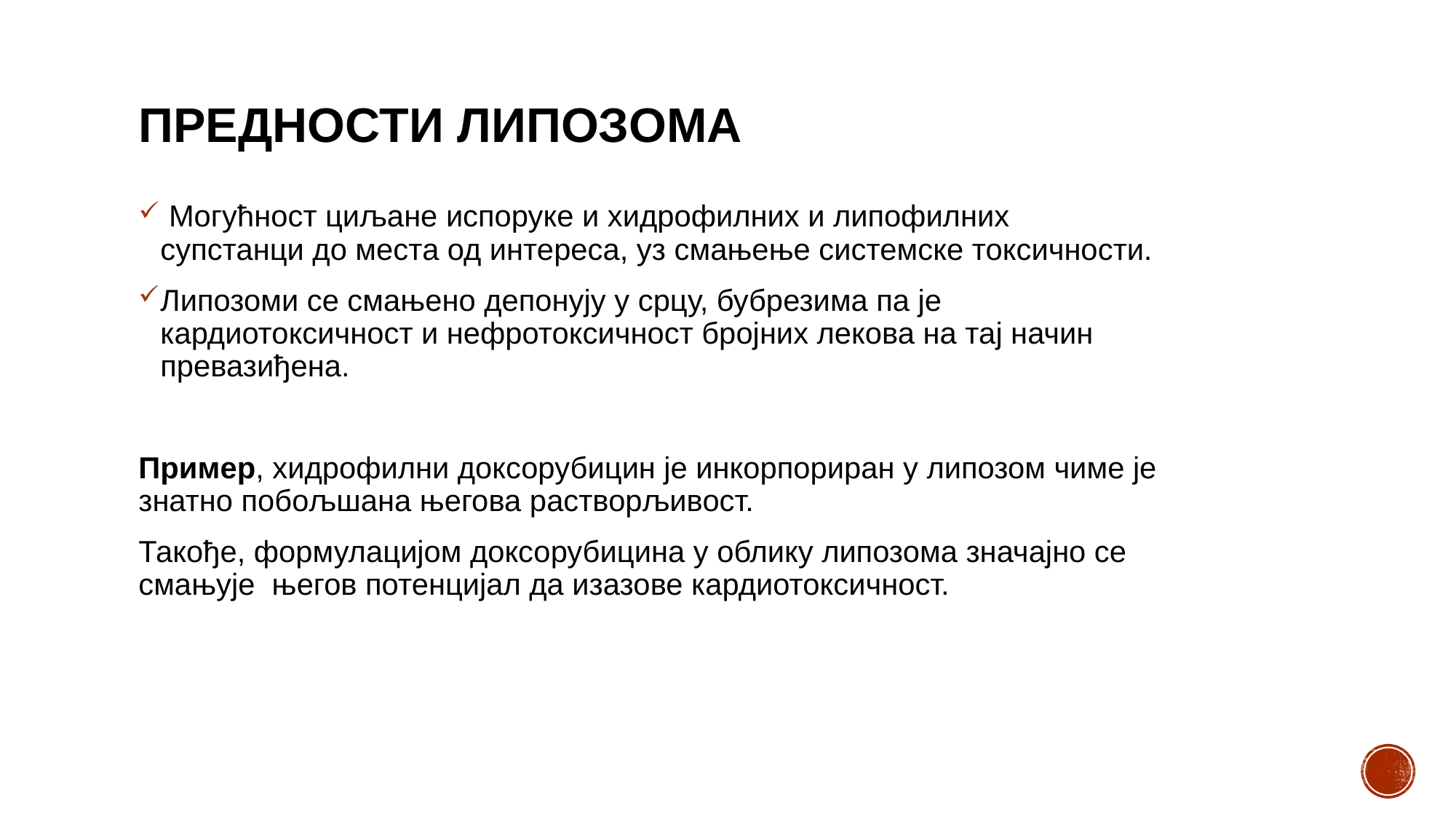

# предности липозома
 Mогућност циљане испоруке и хидрофилних и липофилних супстанци до места од интереса, уз смањење системске токсичности.
Липозоми се смањено депонују у срцу, бубрезима па је кардиотоксичност и нефротоксичност бројних лекова на тај начин превазиђена.

Пример, хидрофилни доксорубицин је инкорпориран у липозом чиме је знатно побољшана његова растворљивост.
Такође, формулацијом доксорубицина у облику липозома значајно се смањује  његов потенцијал да изазове кардиотоксичност.